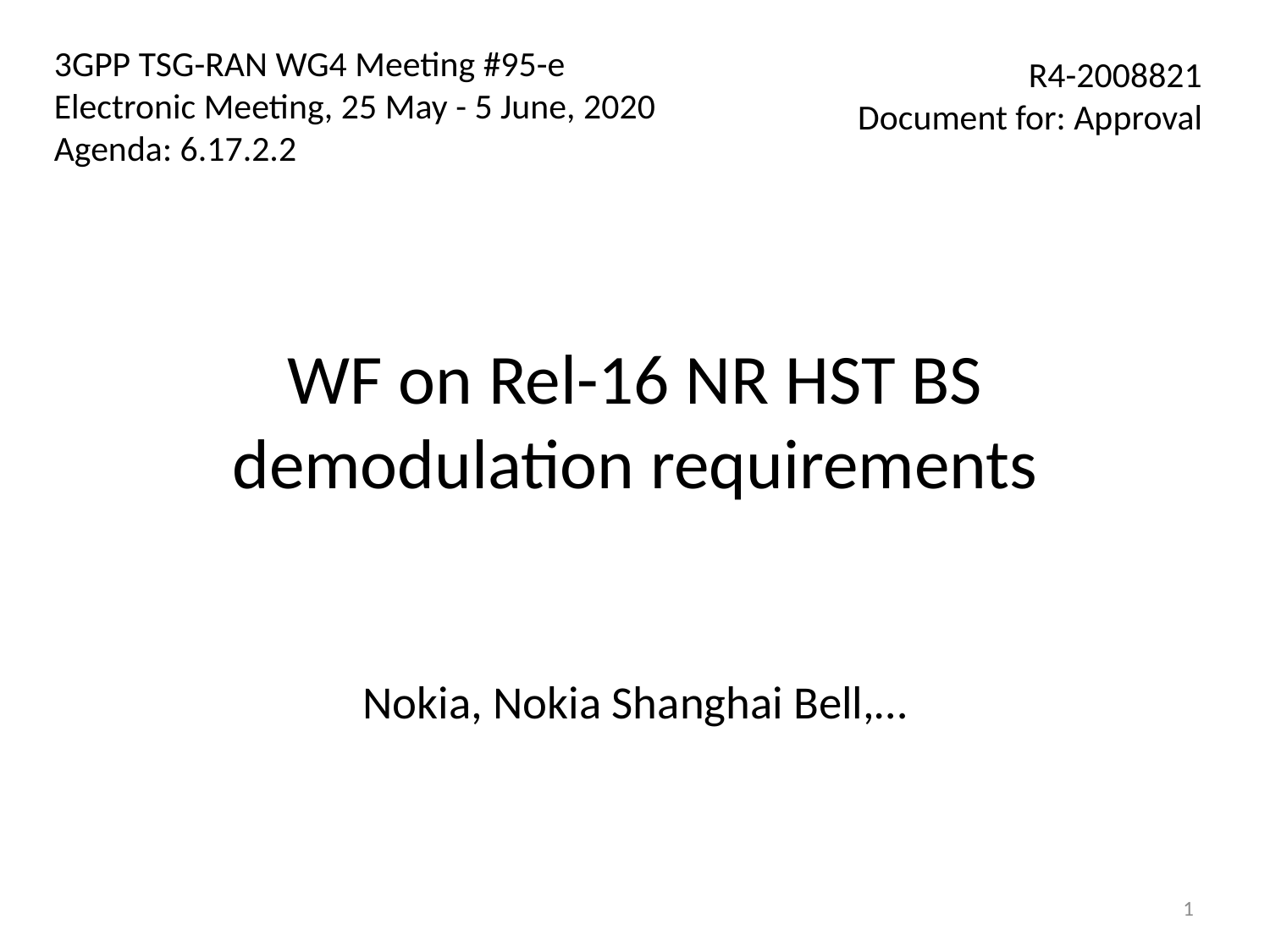

3GPP TSG-RAN WG4 Meeting #95-e
Electronic Meeting, 25 May - 5 June, 2020
Agenda: 6.17.2.2
R4-2008821
Document for: Approval
# WF on Rel-16 NR HST BS demodulation requirements
Nokia, Nokia Shanghai Bell,…
1